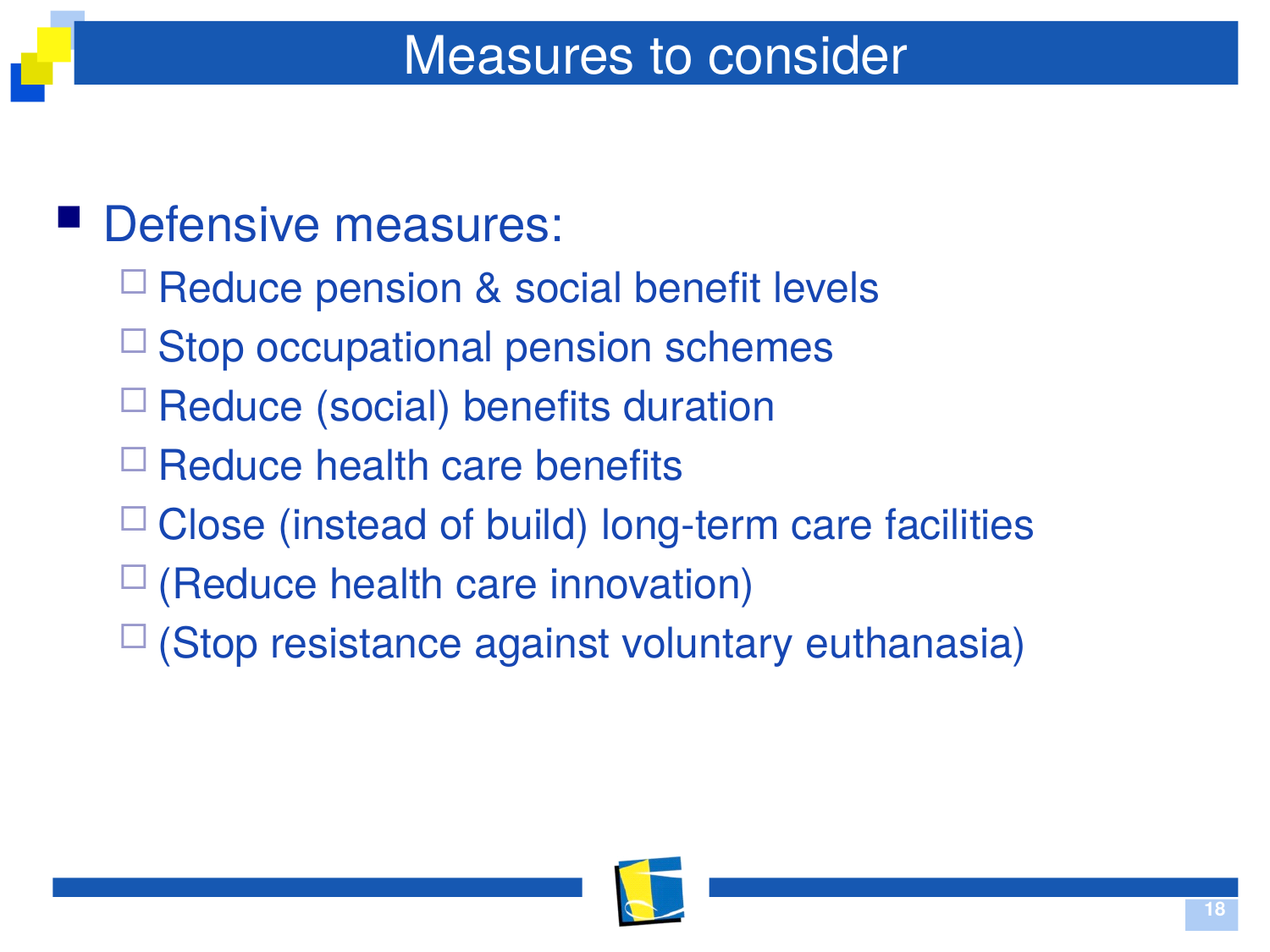

# Measures to consider
Defensive measures:
Reduce pension & social benefit levels
Stop occupational pension schemes
Reduce (social) benefits duration
Reduce health care benefits
Close (instead of build) long-term care facilities
(Reduce health care innovation)
(Stop resistance against voluntary euthanasia)

18